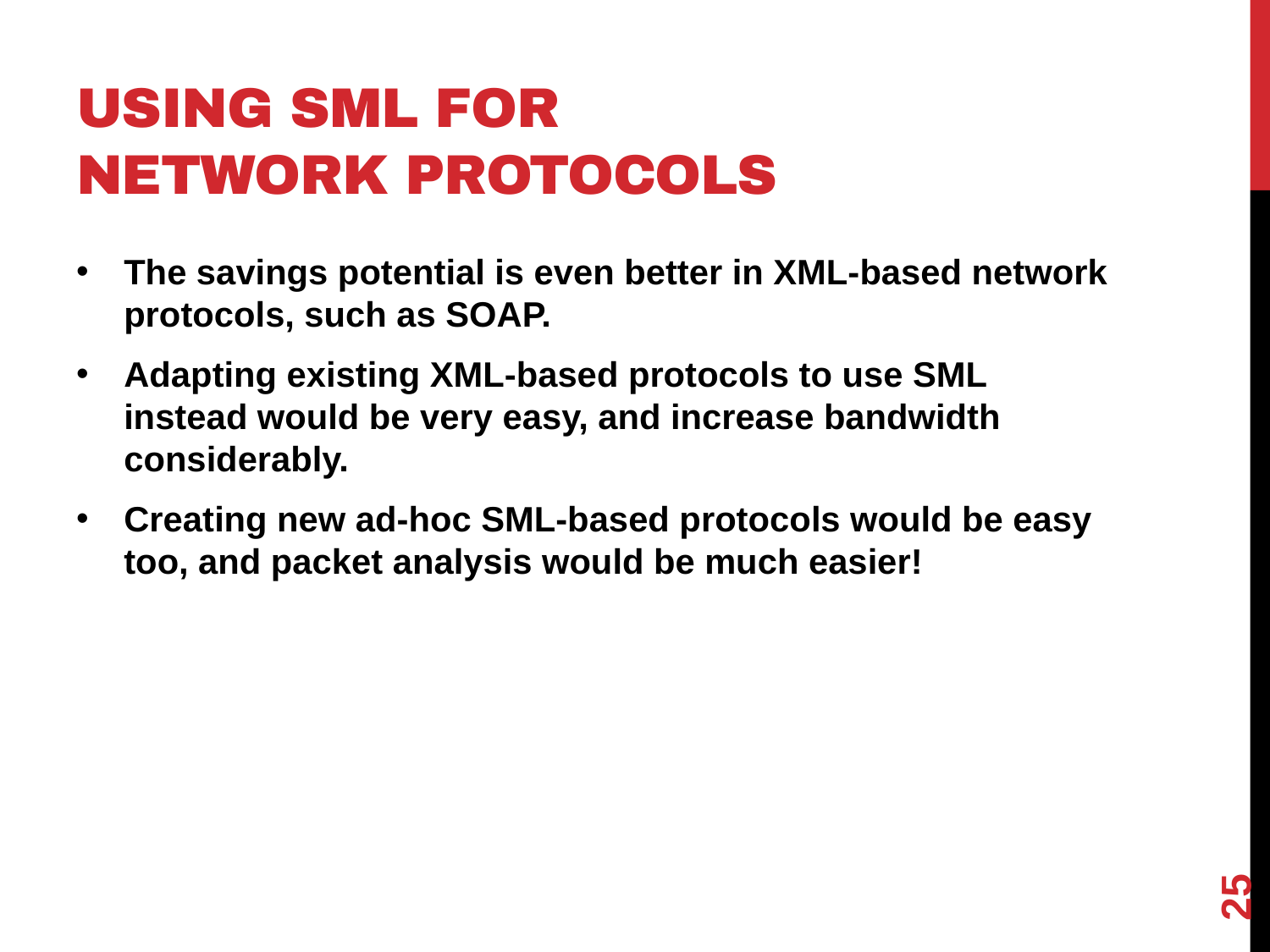

# Using SML for network protocols
The savings potential is even better in XML-based network protocols, such as SOAP.
Adapting existing XML-based protocols to use SML instead would be very easy, and increase bandwidth considerably.
Creating new ad-hoc SML-based protocols would be easy too, and packet analysis would be much easier!

25